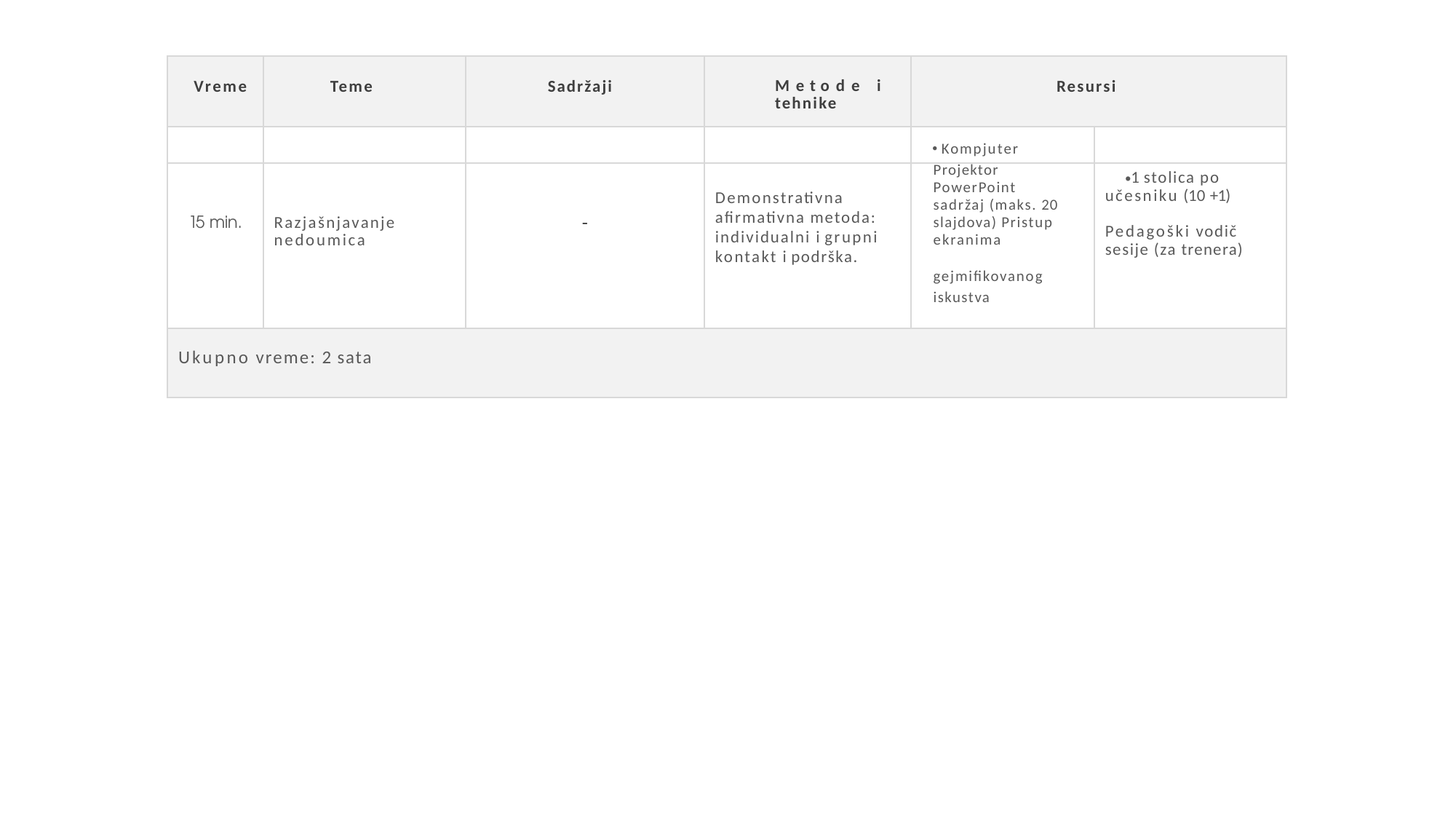

| Vreme | Teme | Sadržaji | M e t o d e i tehnike | Resursi |  |
| --- | --- | --- | --- | --- | --- |
|  |  |  |  | Kompjuter |  |
| 15 min. | Razjašnjavanje nedoumica | - | Demonstrativna afirmativna metoda: individualni i grupni kontakt i podrška. | Projektor PowerPoint sadržaj (maks. 20 slajdova) Pristup ekranima | 1 stolica po učesniku (10 +1) Pedagoški vodič sesije (za trenera) |
|  |  |  |  | gejmifikovanog |  |
|  |  |  |  | iskustva |  |
| Ukupno vreme: 2 sata |  |  |  |  |  |